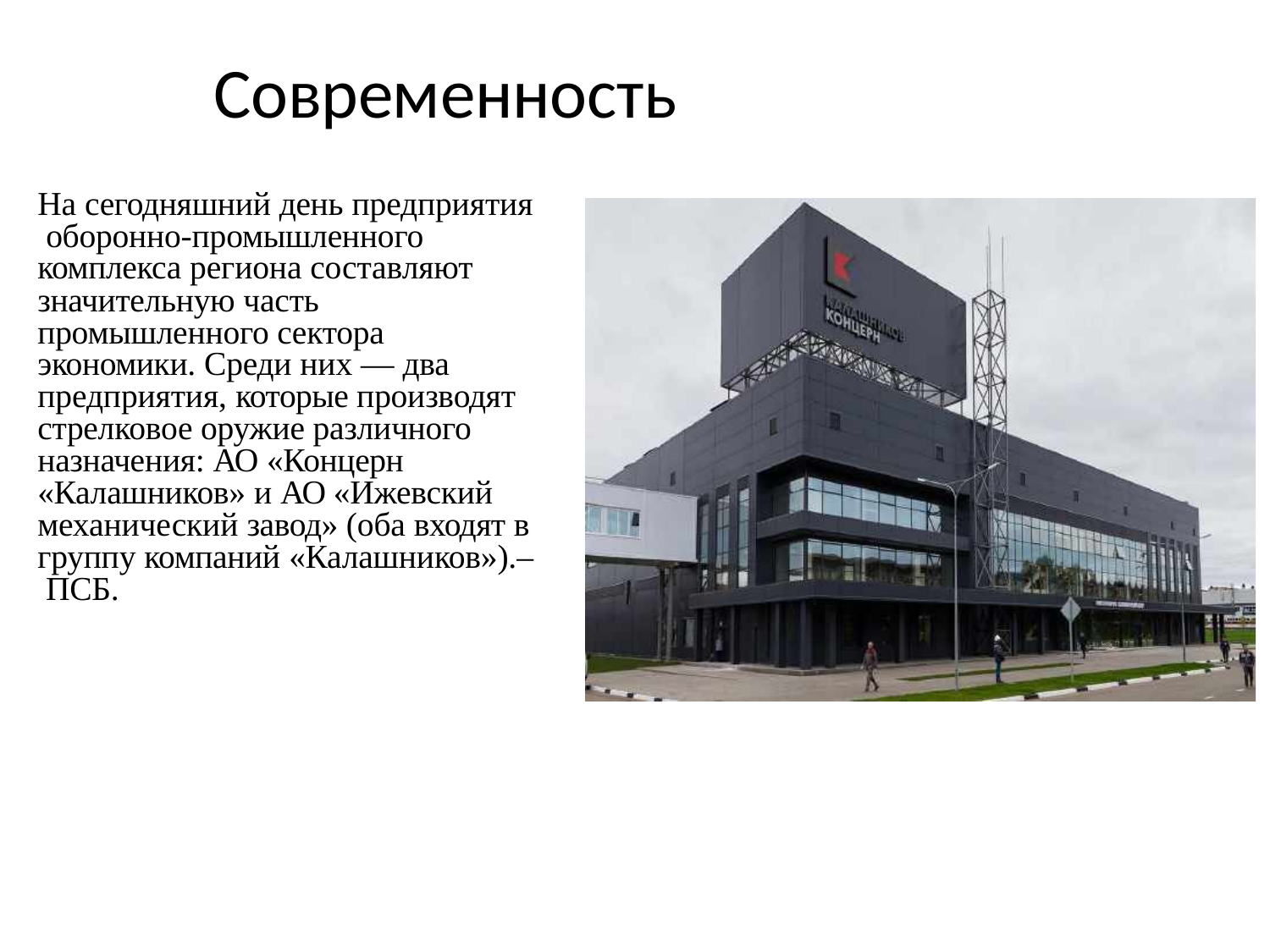

# Современность
На сегодняшний день предприятия  оборонно-промышленного  комплекса региона составляют  значительную часть  промышленного сектора  экономики. Среди них — два  предприятия, которые производят  стрелковое оружие различного  назначения: АО «Концерн
«Калашников» и АО «Ижевский  механический завод» (оба входят в  группу компаний «Калашников»).–  ПСБ.